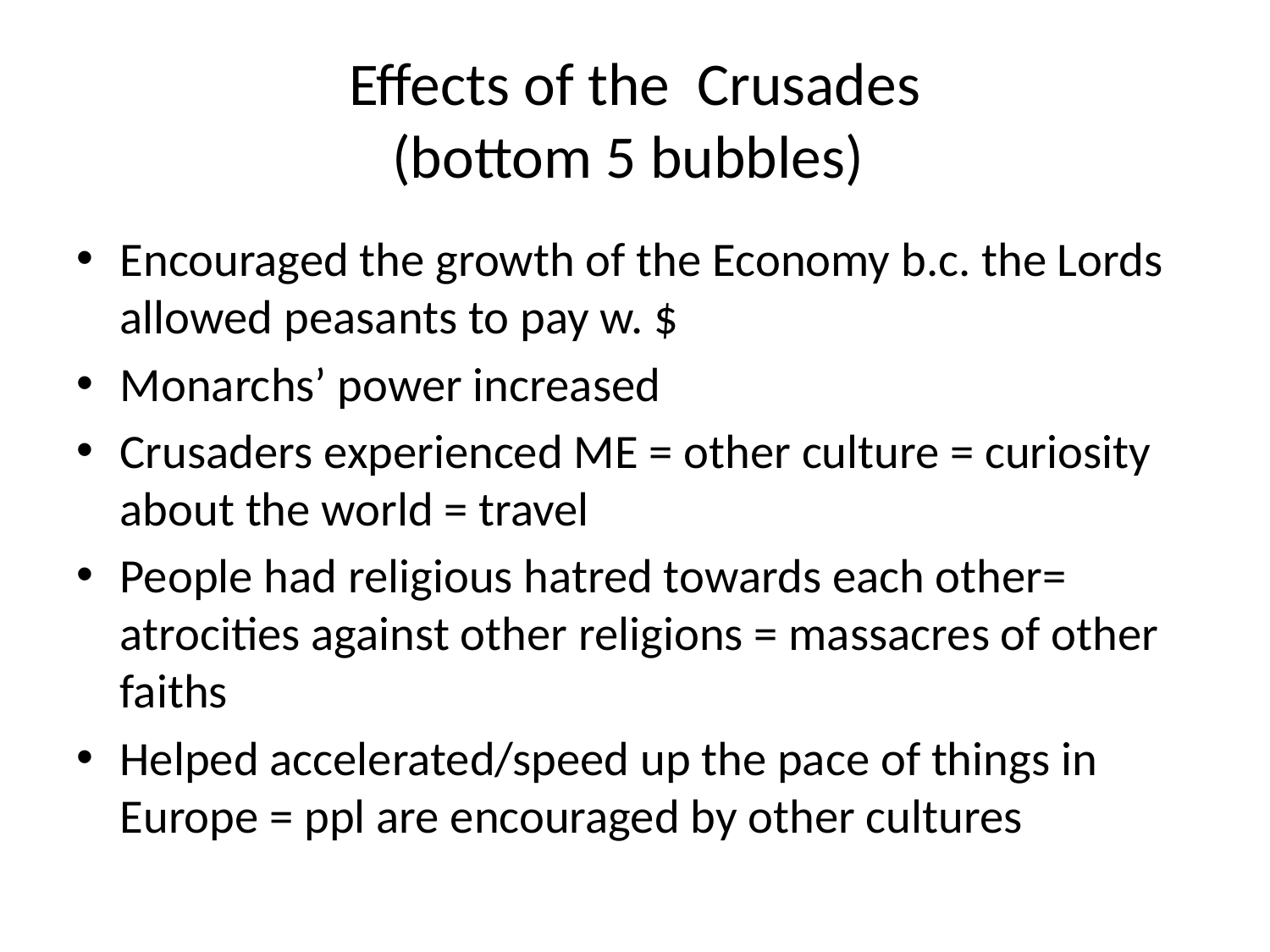

# Effects of the  Crusades (bottom 5 bubbles)
Encouraged the growth of the Economy b.c. the Lords allowed peasants to pay w. $
Monarchs’ power increased
Crusaders experienced ME = other culture = curiosity about the world = travel
People had religious hatred towards each other= atrocities against other religions = massacres of other faiths
Helped accelerated/speed up the pace of things in Europe = ppl are encouraged by other cultures